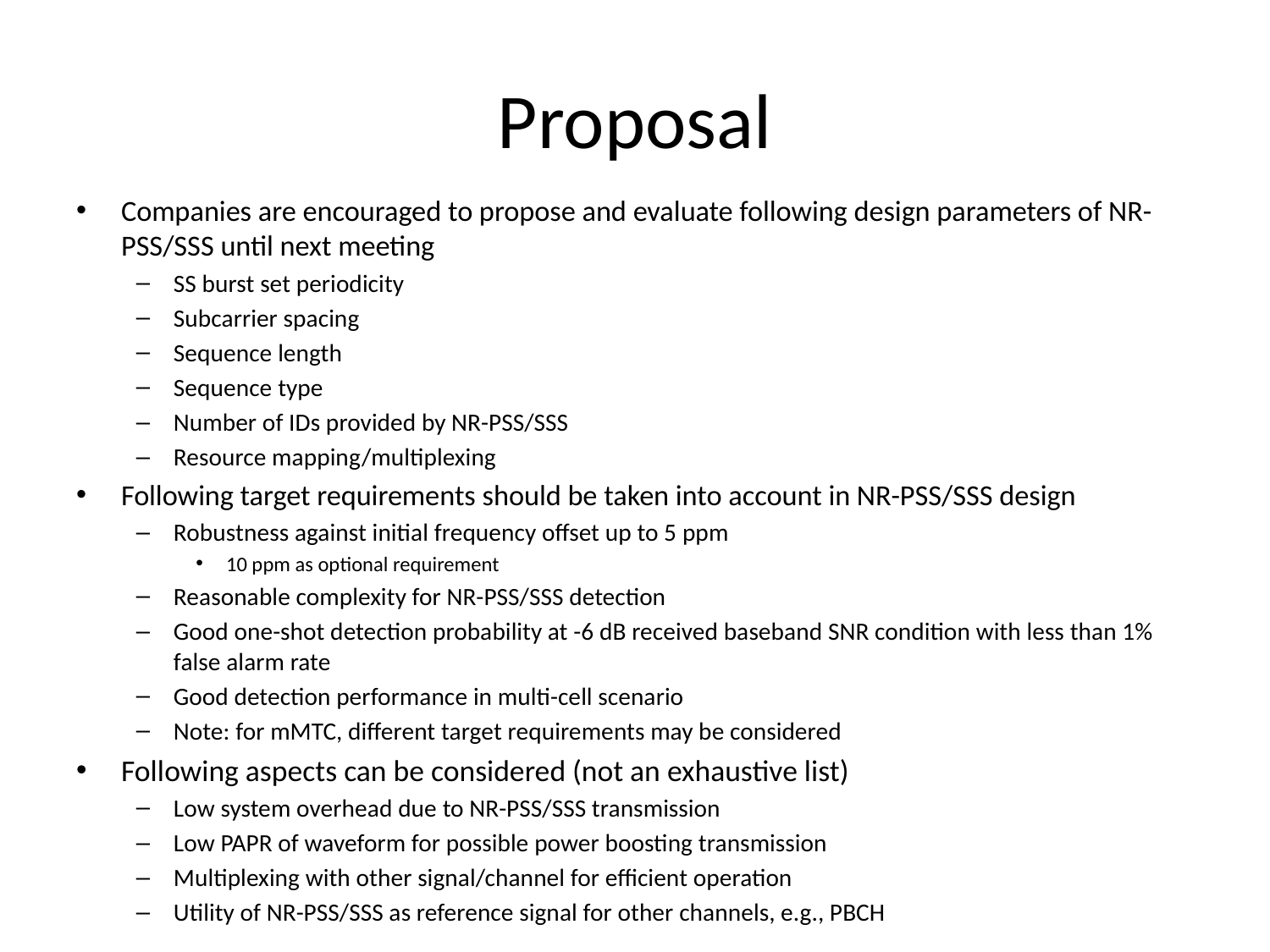

# Proposal
Companies are encouraged to propose and evaluate following design parameters of NR-PSS/SSS until next meeting
SS burst set periodicity
Subcarrier spacing
Sequence length
Sequence type
Number of IDs provided by NR-PSS/SSS
Resource mapping/multiplexing
Following target requirements should be taken into account in NR-PSS/SSS design
Robustness against initial frequency offset up to 5 ppm
10 ppm as optional requirement
Reasonable complexity for NR-PSS/SSS detection
Good one-shot detection probability at -6 dB received baseband SNR condition with less than 1% false alarm rate
Good detection performance in multi-cell scenario
Note: for mMTC, different target requirements may be considered
Following aspects can be considered (not an exhaustive list)
Low system overhead due to NR-PSS/SSS transmission
Low PAPR of waveform for possible power boosting transmission
Multiplexing with other signal/channel for efficient operation
Utility of NR-PSS/SSS as reference signal for other channels, e.g., PBCH